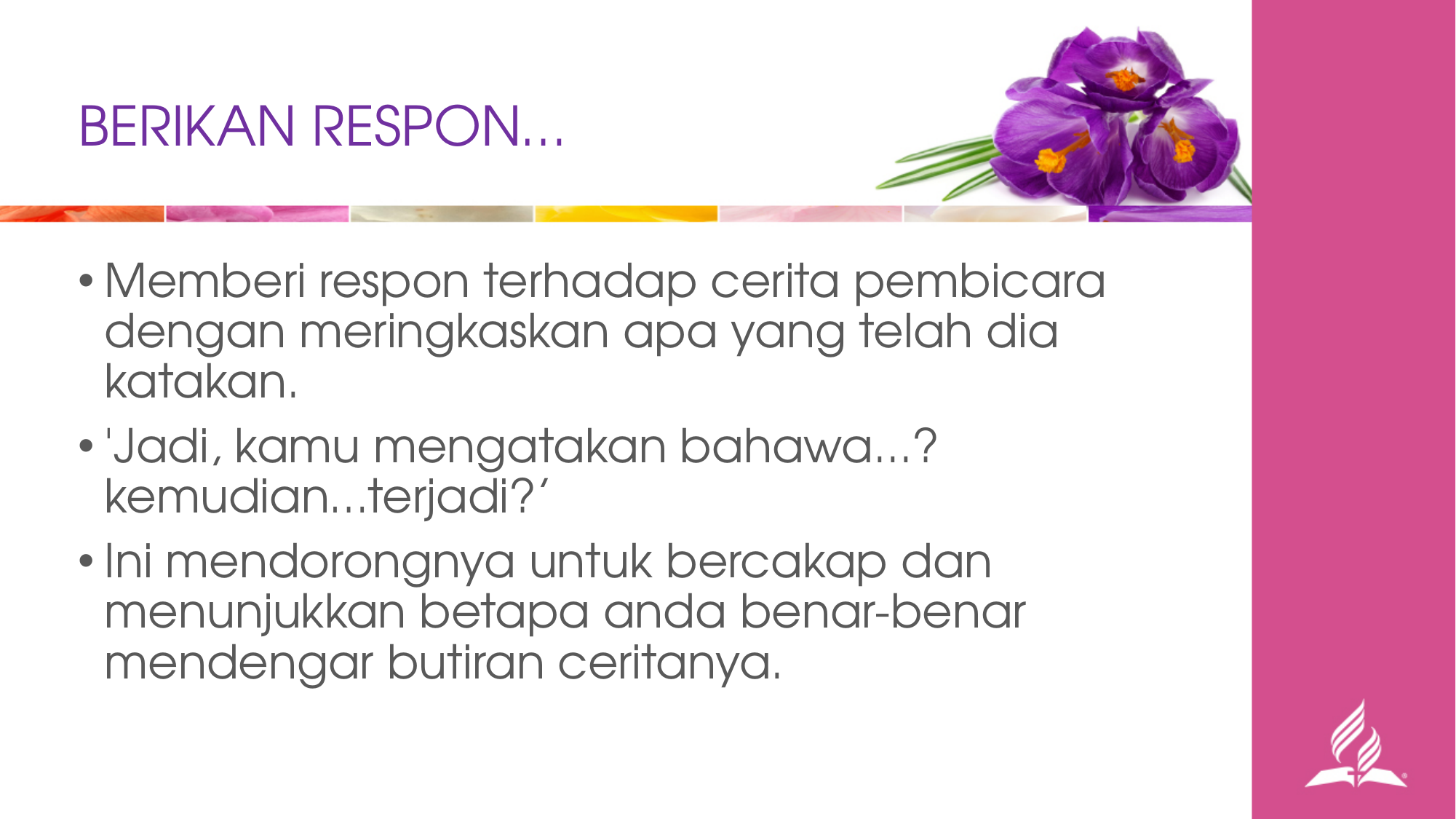

BERIKAN RESPON…
Memberi respon terhadap cerita pembicara dengan meringkaskan apa yang telah dia  katakan.
'Jadi, kamu mengatakan bahawa...? kemudian…terjadi?’
Ini mendorongnya untuk bercakap dan  menunjukkan betapa anda benar-benar mendengar butiran ceritanya.